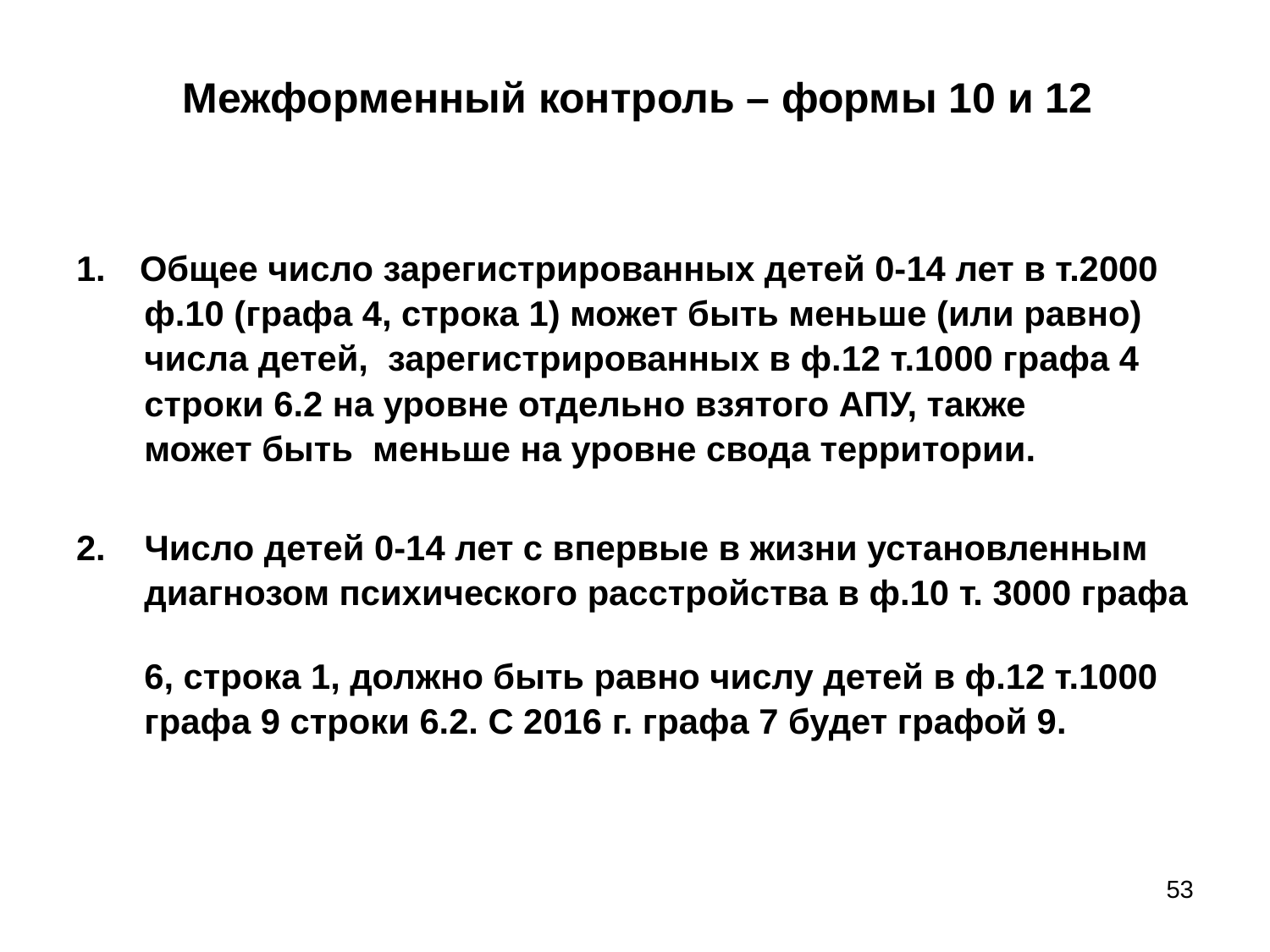

Межформенный контроль – формы 10 и 12

Общее число зарегистрированных детей 0-14 лет в т.2000
       ф.10 (графа 4, строка 1) может быть меньше (или равно)
       числа детей,  зарегистрированных в ф.12 т.1000 графа 4
       строки 6.2 на уровне отдельно взятого АПУ, также
       может быть  меньше на уровне свода территории.

2.    Число детей 0-14 лет с впервые в жизни установленным
       диагнозом психического расстройства в ф.10 т. 3000 графа
       6, строка 1, должно быть равно числу детей в ф.12 т.1000
       графа 9 строки 6.2. С 2016 г. графа 7 будет графой 9.

53